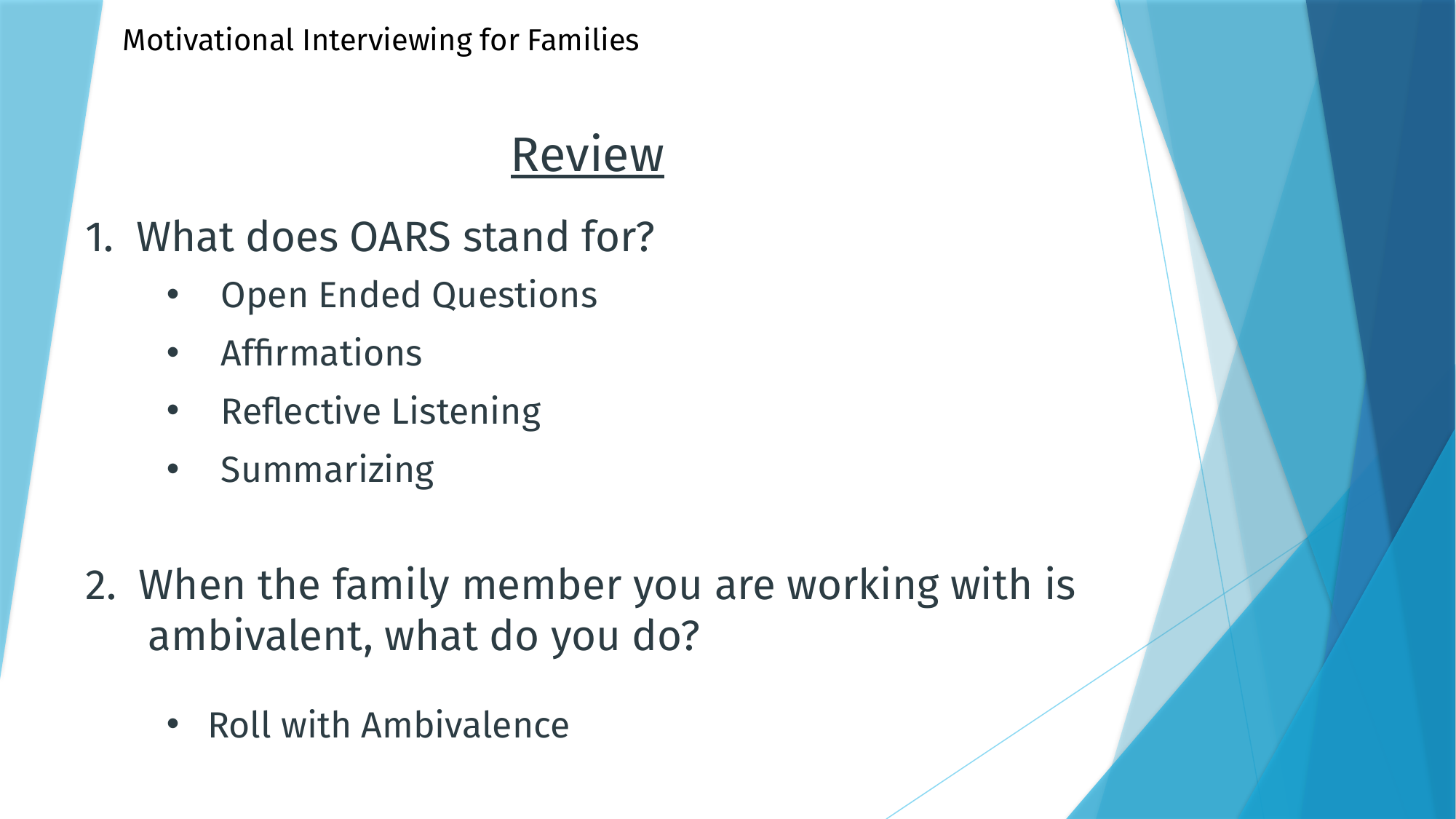

Motivational Interviewing for Families
# Review
1.  What does OARS stand for?
Open Ended Questions
Affirmations
Reflective Listening
Summarizing
2.  When the family member you are working with is ambivalent, what do you do?
Roll with Ambivalence